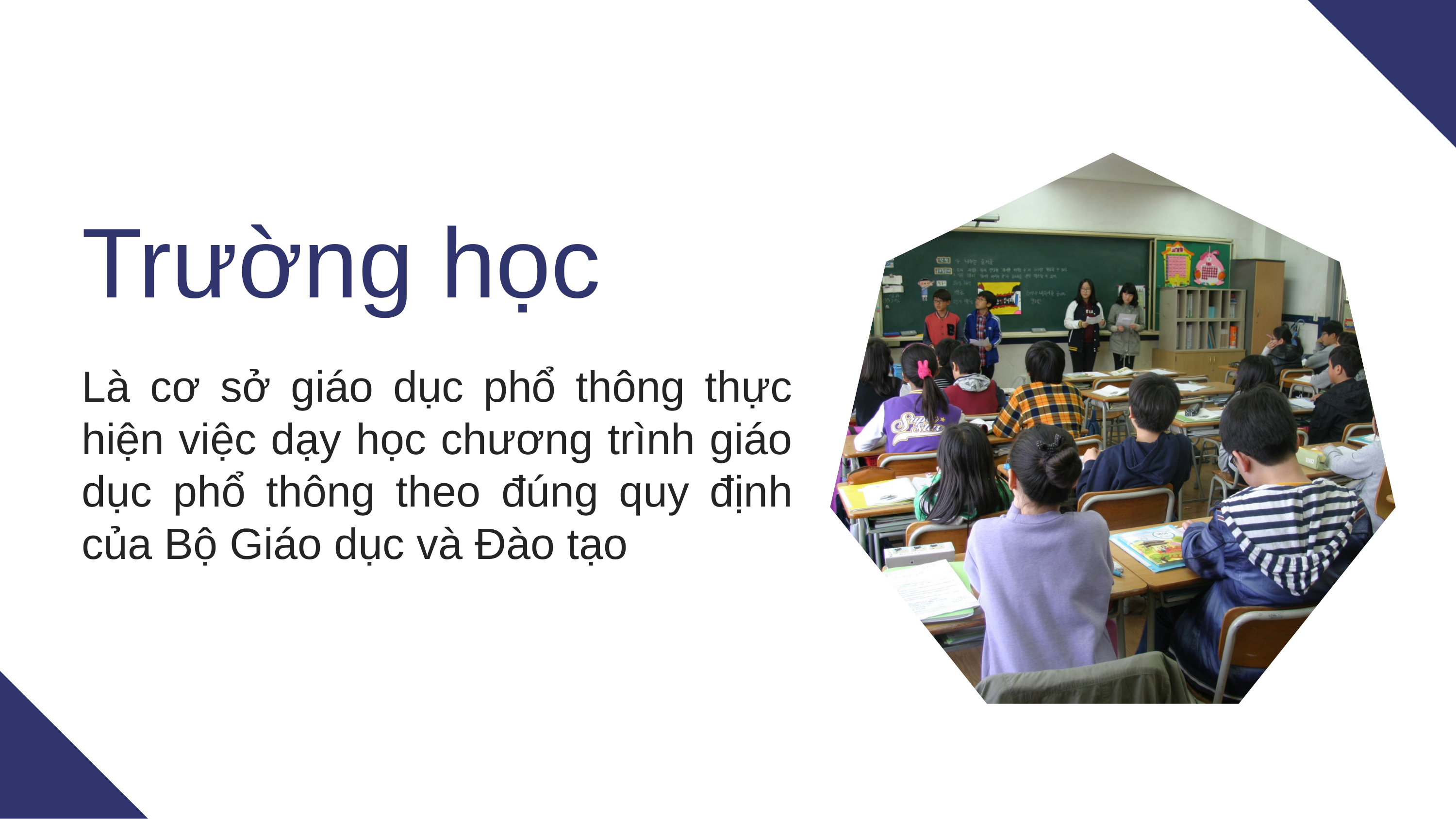

Trường học
Là cơ sở giáo dục phổ thông thực hiện việc dạy học chương trình giáo dục phổ thông theo đúng quy định của Bộ Giáo dục và Đào tạo